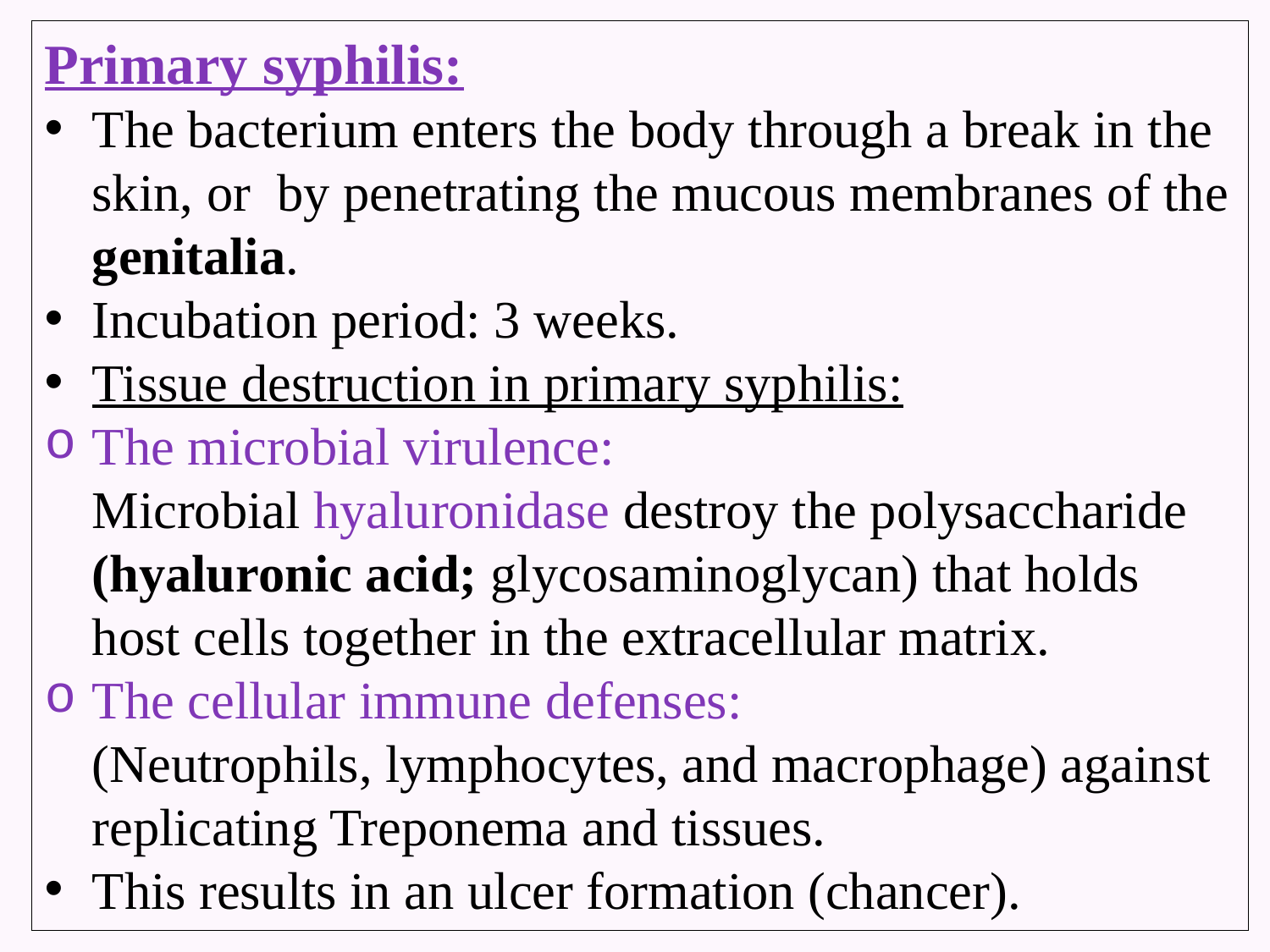

Primary syphilis:
The bacterium enters the body through a break in the skin, or  by penetrating the mucous membranes of the genitalia.
Incubation period: 3 weeks.
Tissue destruction in primary syphilis:
The microbial virulence:                                            Microbial hyaluronidase destroy the polysaccharide (hyaluronic acid; glycosaminoglycan) that holds host cells together in the extracellular matrix.
The cellular immune defenses:                (Neutrophils, lymphocytes, and macrophage) against replicating Treponema and tissues.
This results in an ulcer formation (chancer).